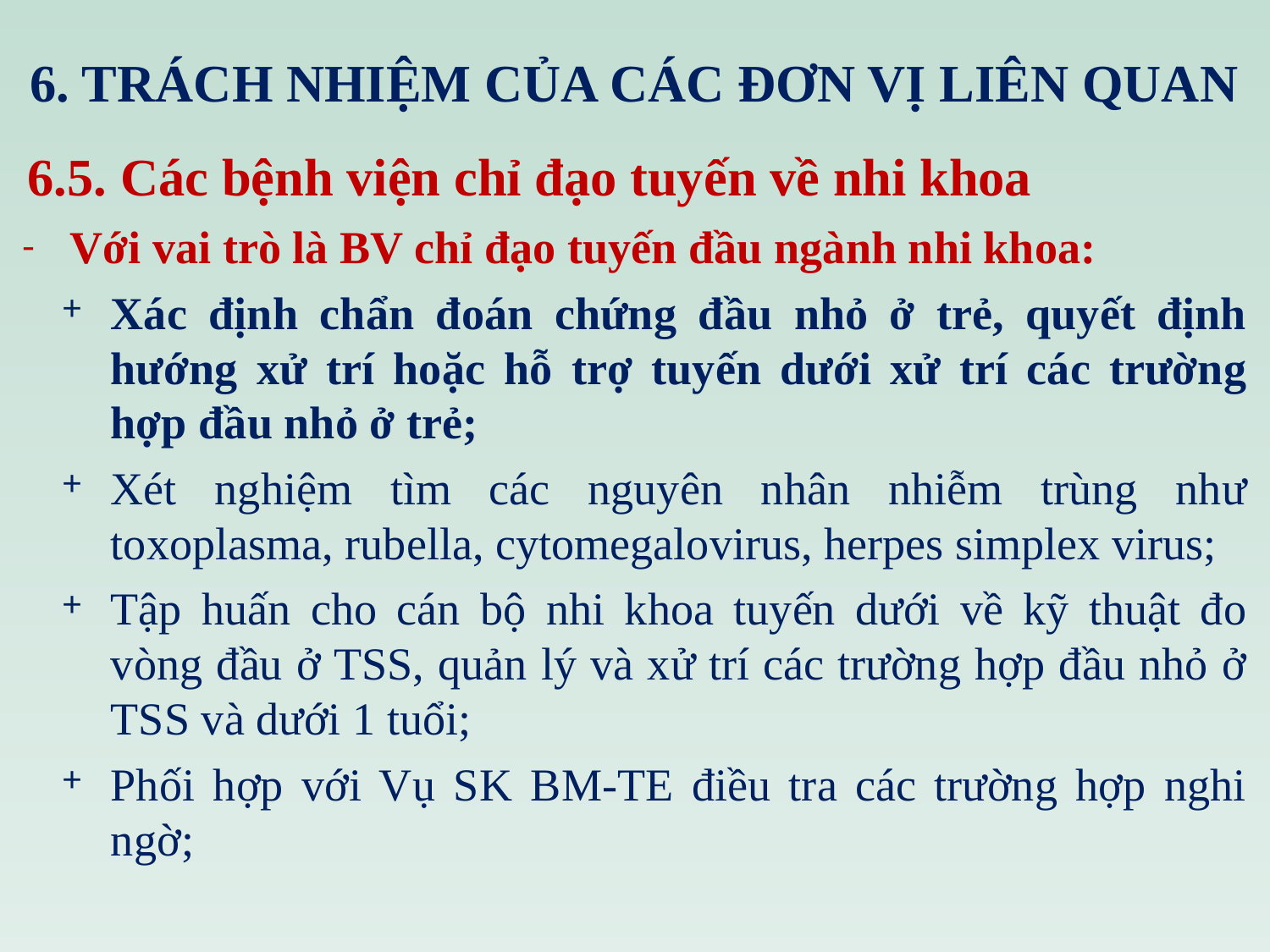

# 6. TRÁCH NHIỆM CỦA CÁC ĐƠN VỊ LIÊN QUAN
6.5. Các bệnh viện chỉ đạo tuyến về nhi khoa
Với vai trò là BV chỉ đạo tuyến đầu ngành nhi khoa:
Xác định chẩn đoán chứng đầu nhỏ ở trẻ, quyết định hướng xử trí hoặc hỗ trợ tuyến dưới xử trí các trường hợp đầu nhỏ ở trẻ;
Xét nghiệm tìm các nguyên nhân nhiễm trùng như toxoplasma, rubella, cytomegalovirus, herpes simplex virus;
Tập huấn cho cán bộ nhi khoa tuyến dưới về kỹ thuật đo vòng đầu ở TSS, quản lý và xử trí các trường hợp đầu nhỏ ở TSS và dưới 1 tuổi;
Phối hợp với Vụ SK BM-TE điều tra các trường hợp nghi ngờ;